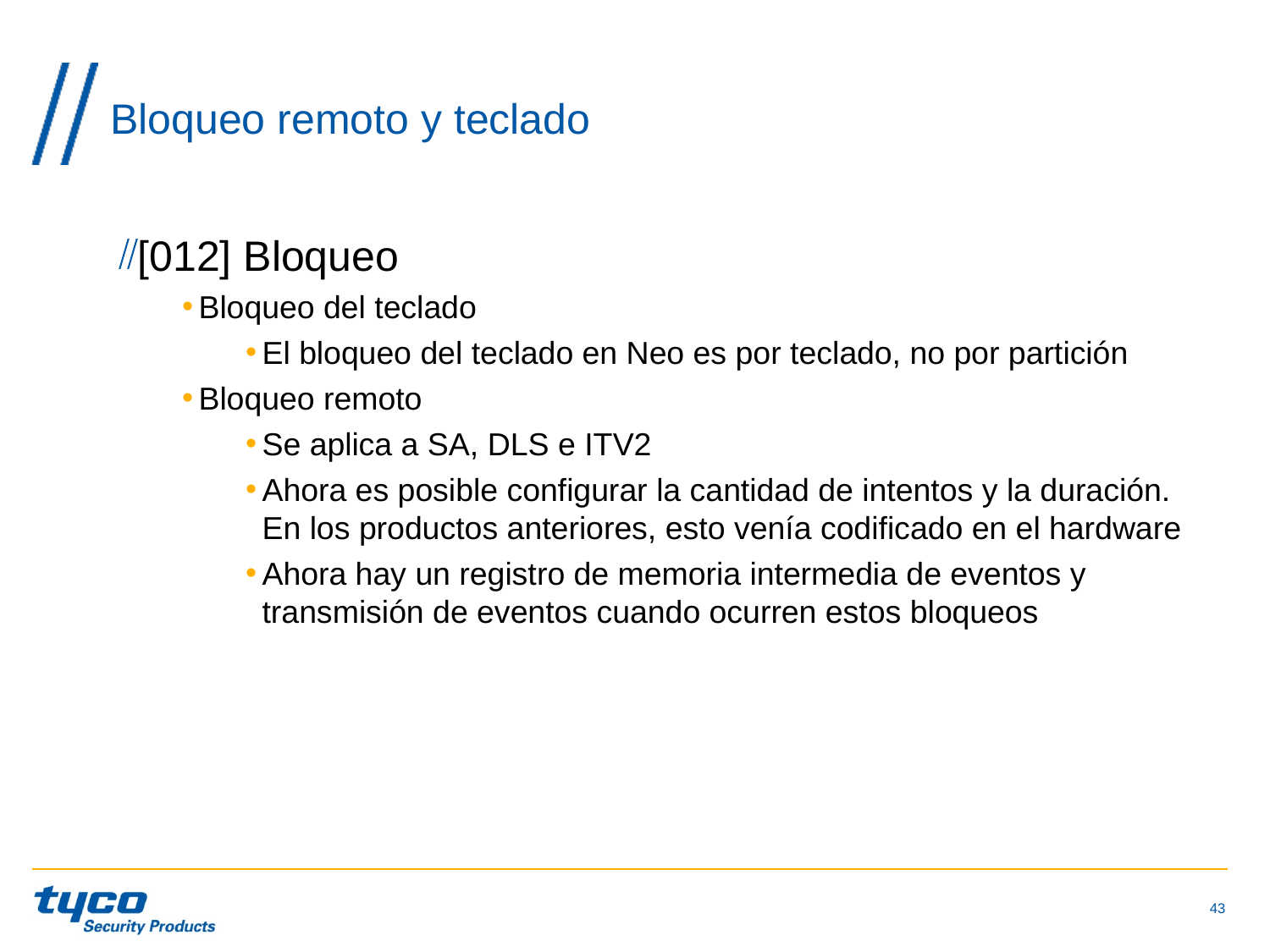

# Bloqueo remoto y teclado
[012] Bloqueo
Bloqueo del teclado
El bloqueo del teclado en Neo es por teclado, no por partición
Bloqueo remoto
Se aplica a SA, DLS e ITV2
Ahora es posible configurar la cantidad de intentos y la duración. En los productos anteriores, esto venía codificado en el hardware
Ahora hay un registro de memoria intermedia de eventos y transmisión de eventos cuando ocurren estos bloqueos
43